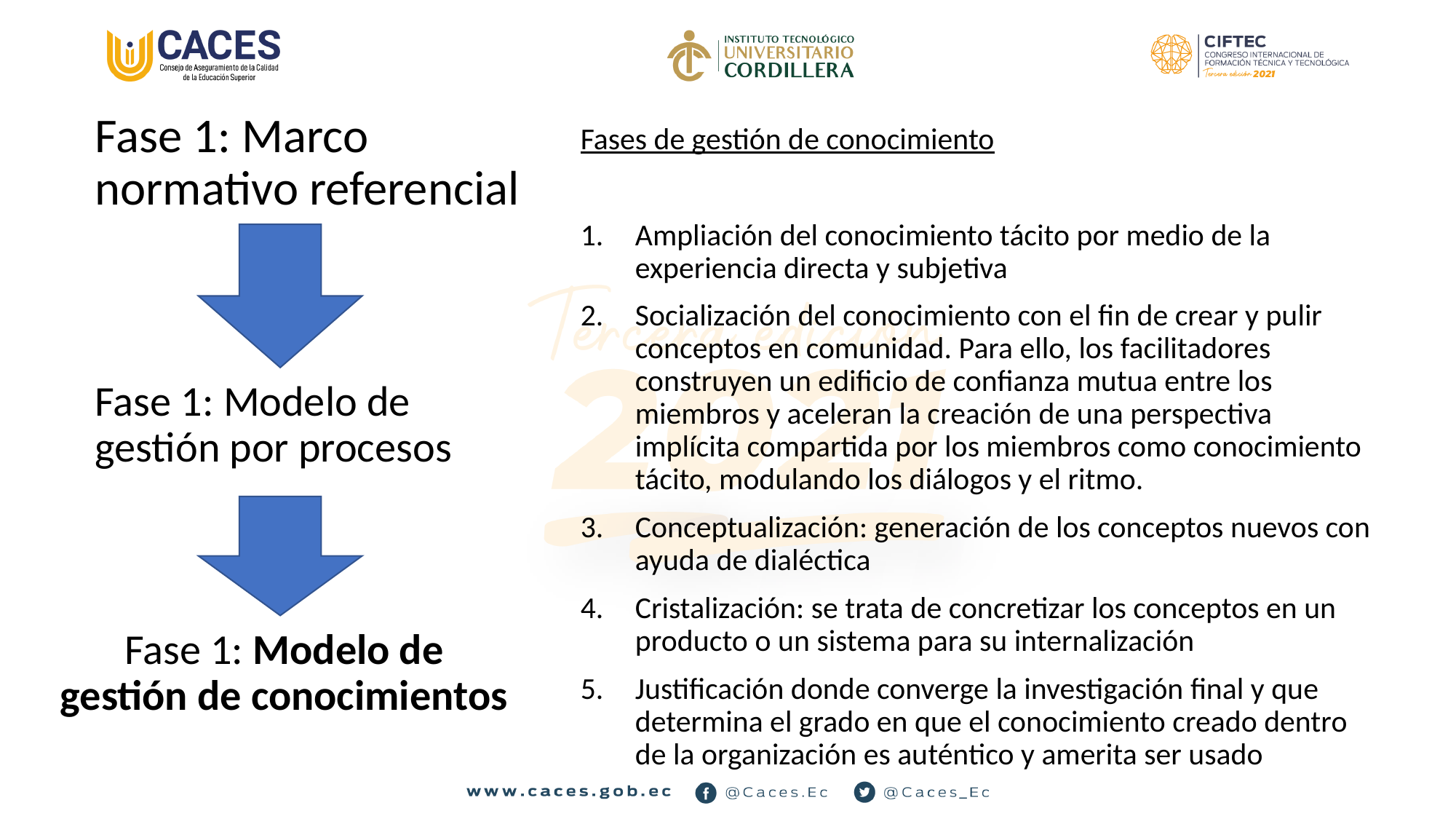

# Fase 1: Marco normativo referencial
Fases de gestión de conocimiento

Ampliación del conocimiento tácito por medio de la experiencia directa y subjetiva
Socialización del conocimiento con el fin de crear y pulir conceptos en comunidad. Para ello, los facilitadores construyen un edificio de confianza mutua entre los miembros y aceleran la creación de una perspectiva implícita compartida por los miembros como conocimiento tácito, modulando los diálogos y el ritmo.
Conceptualización: generación de los conceptos nuevos con ayuda de dialéctica
Cristalización: se trata de concretizar los conceptos en un producto o un sistema para su internalización
Justificación donde converge la investigación final y que determina el grado en que el conocimiento creado dentro de la organización es auténtico y amerita ser usado

Fase 1: Modelo de gestión por procesos

Fase 1: Modelo de gestión de conocimientos